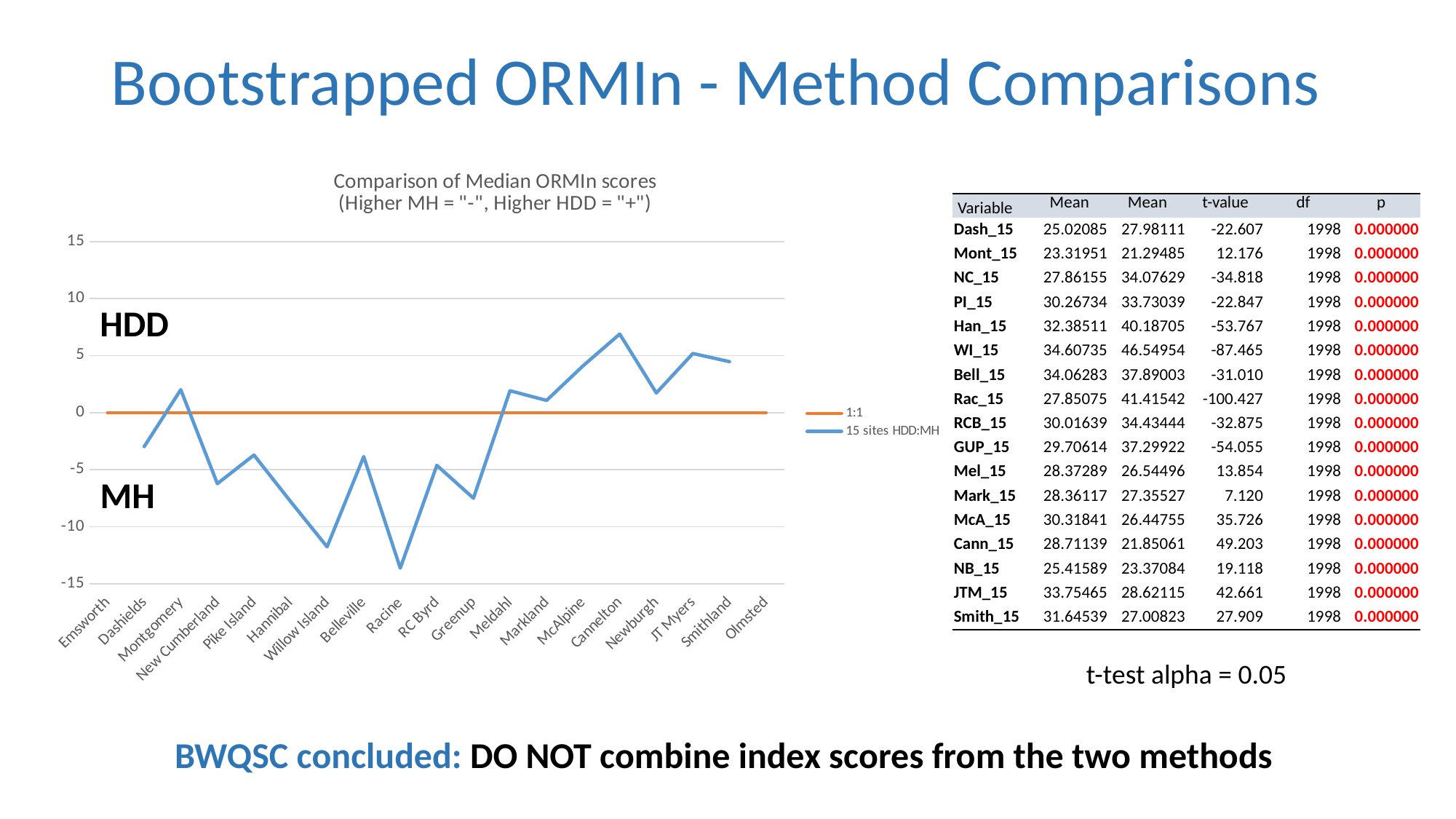

# Bootstrapped ORMIn - Method Comparisons

### Chart: Comparison of Median ORMIn scores
(Higher MH = "-", Higher HDD = "+")

| Category |  | 15 sites HDD:MH |
|---|---|---|
|  | 0.0 | None |
|  | 0.0 | -2.972014018950283 |
|  | 0.0 | 2.0205615696518144 |
|  | 0.0 | -6.219734936650674 |
|  | 0.0 | -3.7111375579316004 |
|  | 0.0 | -7.779374674889766 |
|  | 0.0 | -11.758640600730217 |
|  | 0.0 | -3.852837811447685 |
|  | 0.0 | -13.626539679803443 |
|  | 0.0 | -4.614795582624879 |
|  | 0.0 | -7.494040561654202 |
|  | 0.0 | 1.9251429924474408 |
|  | 0.0 | 1.0770656092407442 |
|  | 0.0 | 4.118916817743251 |
|  | 0.0 | 6.895321575819629 |
|  | 0.0 | 1.734035172191433 |
|  | 0.0 | 5.194644212206327 |
|  | 0.0 | 4.477163958391486 |
|  | 0.0 | None |
| Variable | Mean | Mean | t-value | df | p |
| --- | --- | --- | --- | --- | --- |
| Dash\_15 | 25.02085 | 27.98111 | -22.607 | 1998 | 0.000000 |
| Mont\_15 | 23.31951 | 21.29485 | 12.176 | 1998 | 0.000000 |
| NC\_15 | 27.86155 | 34.07629 | -34.818 | 1998 | 0.000000 |
| PI\_15 | 30.26734 | 33.73039 | -22.847 | 1998 | 0.000000 |
| Han\_15 | 32.38511 | 40.18705 | -53.767 | 1998 | 0.000000 |
| WI\_15 | 34.60735 | 46.54954 | -87.465 | 1998 | 0.000000 |
| Bell\_15 | 34.06283 | 37.89003 | -31.010 | 1998 | 0.000000 |
| Rac\_15 | 27.85075 | 41.41542 | -100.427 | 1998 | 0.000000 |
| RCB\_15 | 30.01639 | 34.43444 | -32.875 | 1998 | 0.000000 |
| GUP\_15 | 29.70614 | 37.29922 | -54.055 | 1998 | 0.000000 |
| Mel\_15 | 28.37289 | 26.54496 | 13.854 | 1998 | 0.000000 |
| Mark\_15 | 28.36117 | 27.35527 | 7.120 | 1998 | 0.000000 |
| McA\_15 | 30.31841 | 26.44755 | 35.726 | 1998 | 0.000000 |
| Cann\_15 | 28.71139 | 21.85061 | 49.203 | 1998 | 0.000000 |
| NB\_15 | 25.41589 | 23.37084 | 19.118 | 1998 | 0.000000 |
| JTM\_15 | 33.75465 | 28.62115 | 42.661 | 1998 | 0.000000 |
| Smith\_15 | 31.64539 | 27.00823 | 27.909 | 1998 | 0.000000 |
HDD
MH
t-test alpha = 0.05
BWQSC concluded: DO NOT combine index scores from the two methods